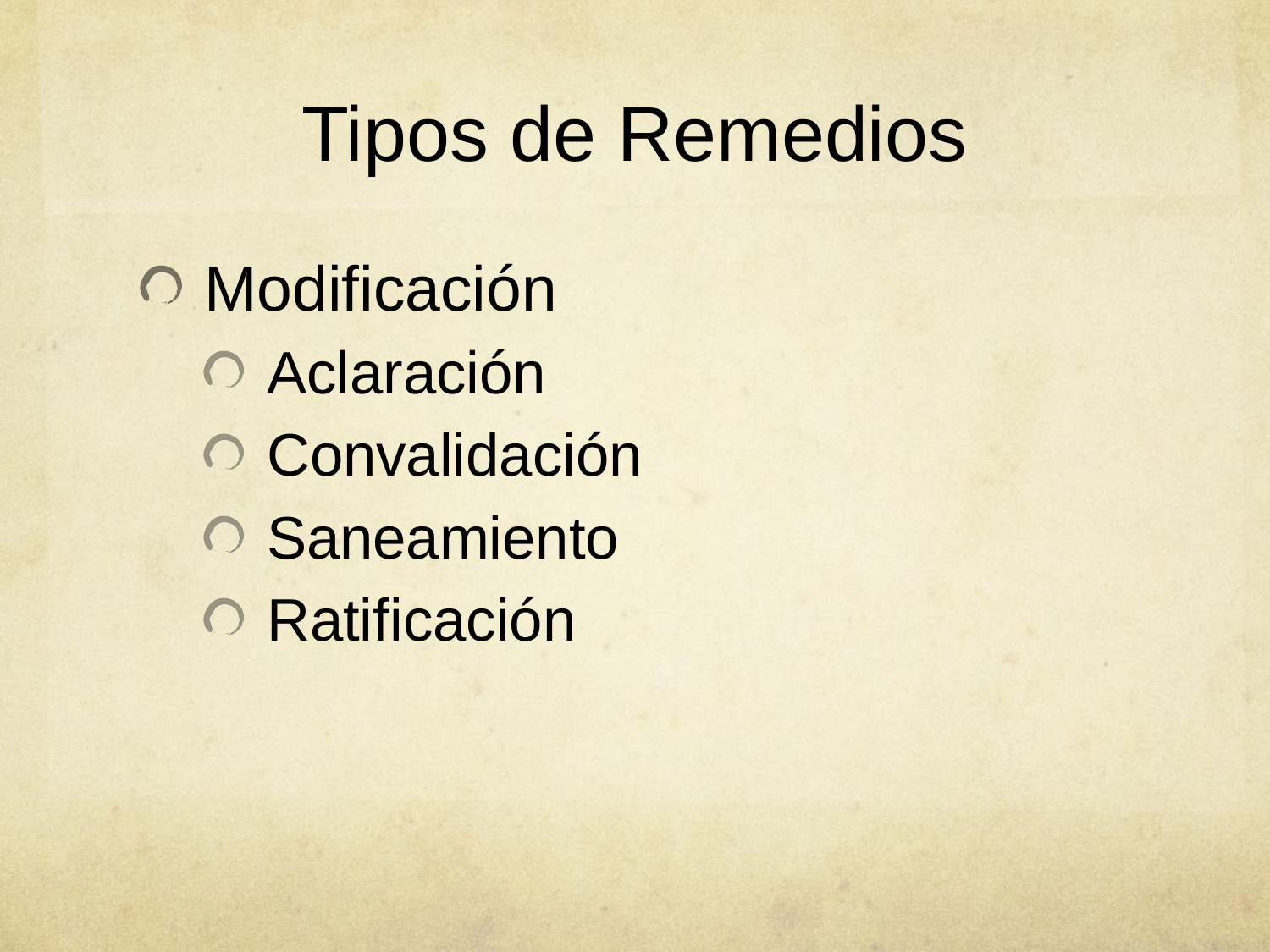

# Tipos de Remedios
Modificación
Aclaración
Convalidación
Saneamiento
Ratificación